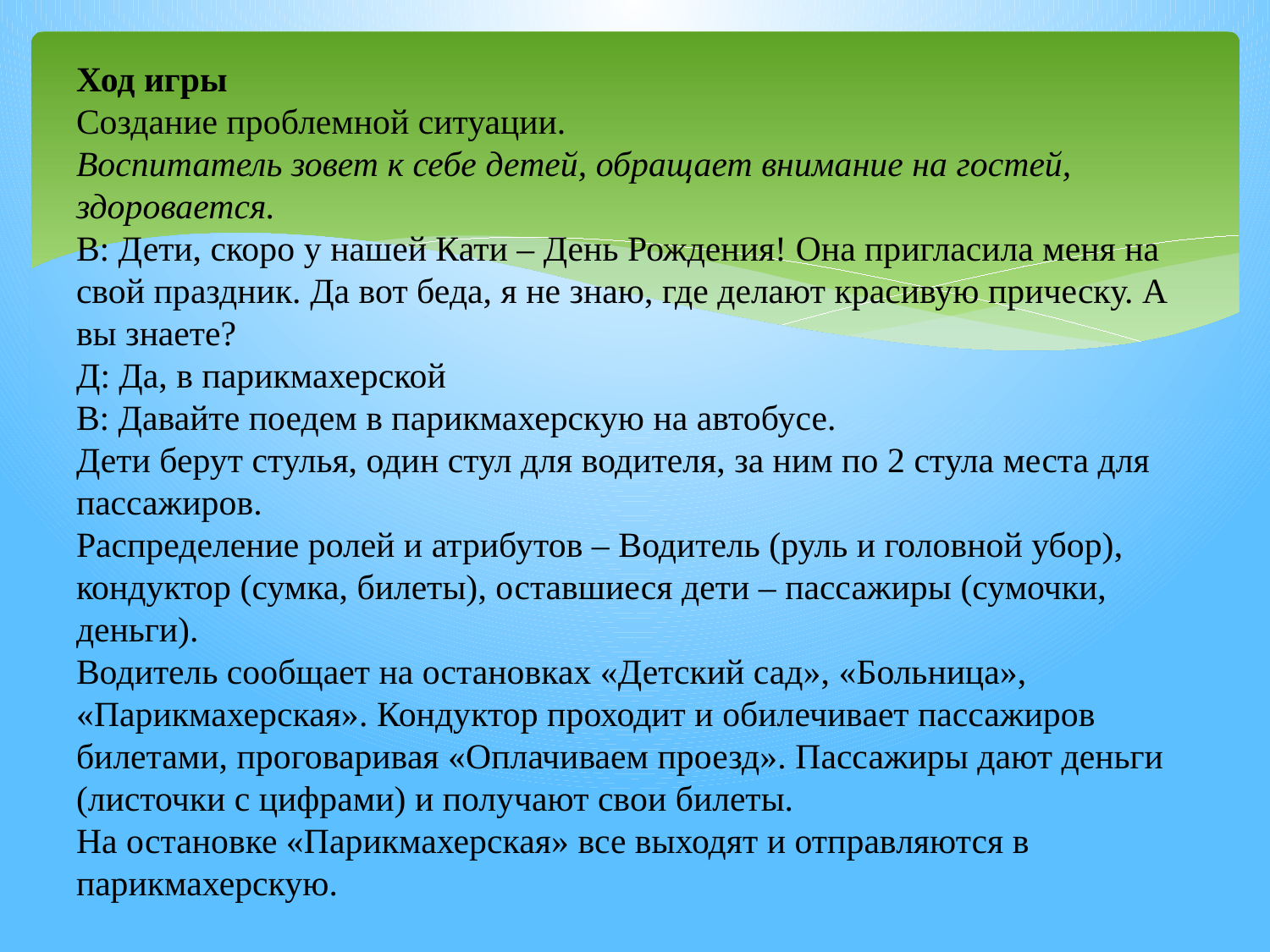

# Ход игры Создание проблемной ситуации. Воспитатель зовет к себе детей, обращает внимание на гостей, здоровается. В: Дети, скоро у нашей Кати – День Рождения! Она пригласила меня на свой праздник. Да вот беда, я не знаю, где делают красивую прическу. А вы знаете? Д: Да, в парикмахерской В: Давайте поедем в парикмахерскую на автобусе. Дети берут стулья, один стул для водителя, за ним по 2 стула места для пассажиров. Распределение ролей и атрибутов – Водитель (руль и головной убор), кондуктор (сумка, билеты), оставшиеся дети – пассажиры (сумочки, деньги). Водитель сообщает на остановках «Детский сад», «Больница», «Парикмахерская». Кондуктор проходит и обилечивает пассажиров билетами, проговаривая «Оплачиваем проезд». Пассажиры дают деньги (листочки с цифрами) и получают свои билеты. На остановке «Парикмахерская» все выходят и отправляются в парикмахерскую.